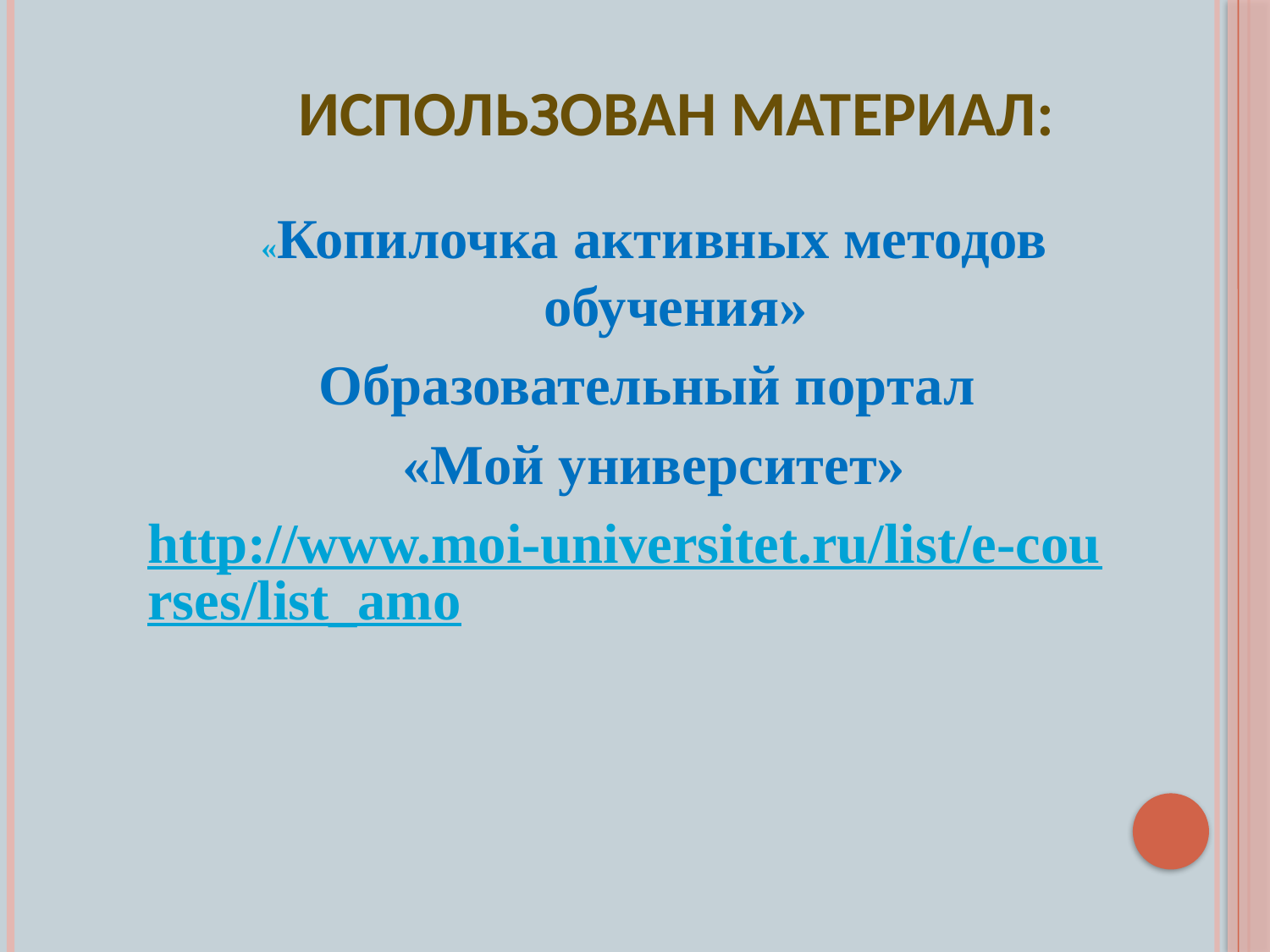

# Использован материал:
«Копилочка активных методов обучения»
Образовательный портал
«Мой университет»
http://www.moi-universitet.ru/list/e-courses/list_amo